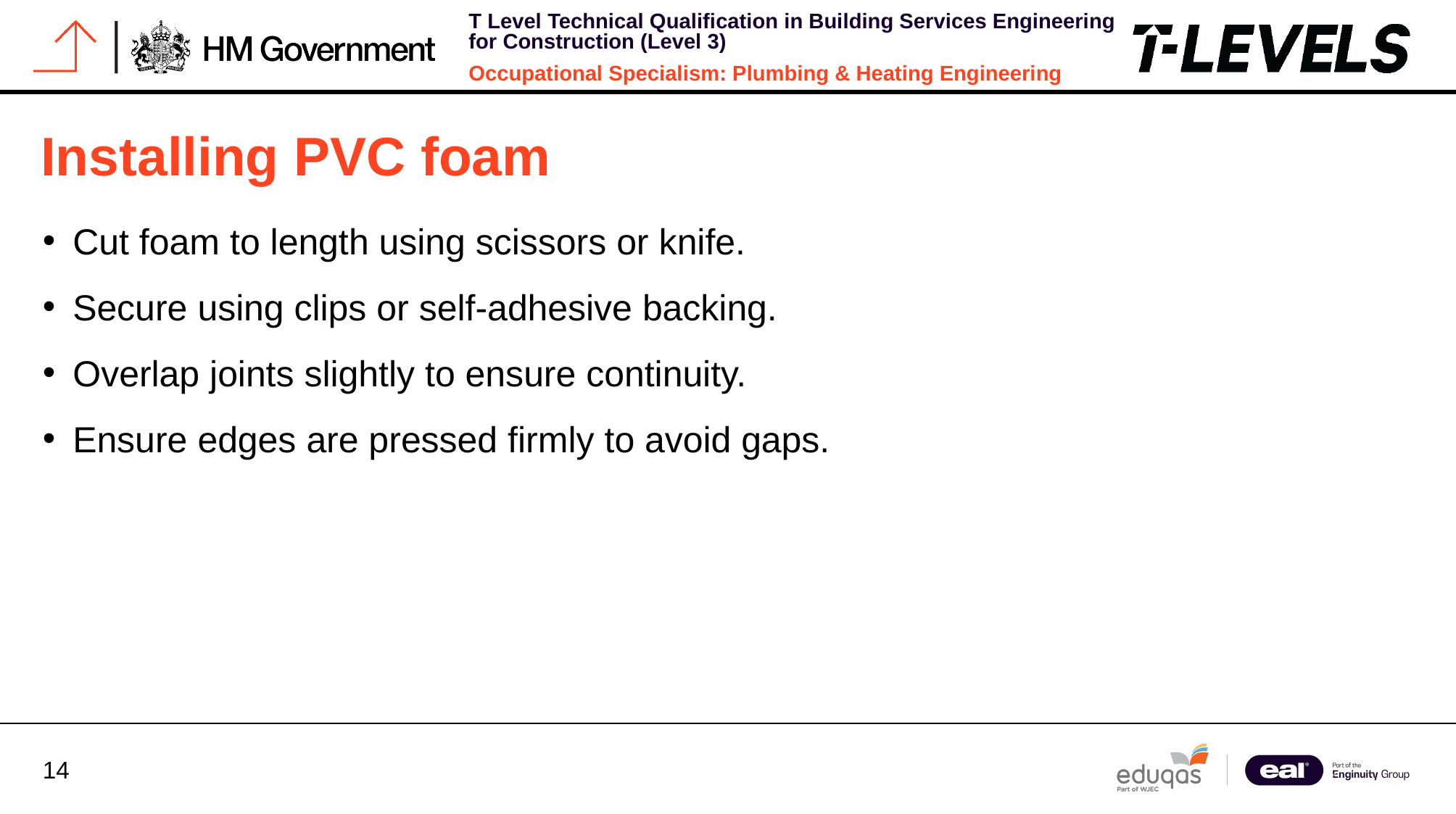

# Installing PVC foam
Cut foam to length using scissors or knife.
Secure using clips or self-adhesive backing.
Overlap joints slightly to ensure continuity.
Ensure edges are pressed firmly to avoid gaps.